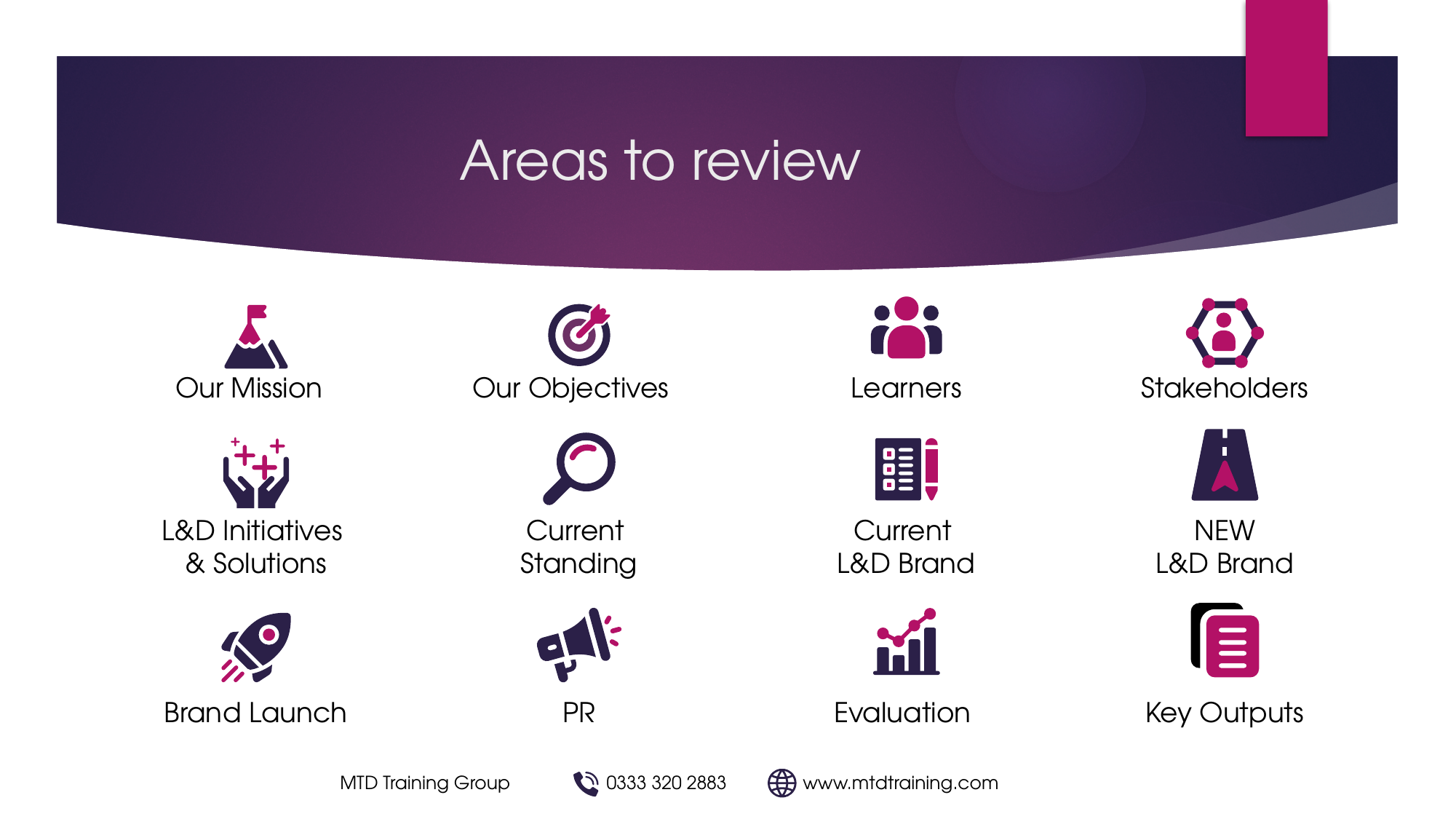

# Areas to review

Our Mission
Our Objectives
Learners
Stakeholders

L&D Initiatives
& Solutions
Current
Standing
Current
L&D Brand
NEW
L&D Brand

Brand Launch
PR
Evaluation
Key Outputs